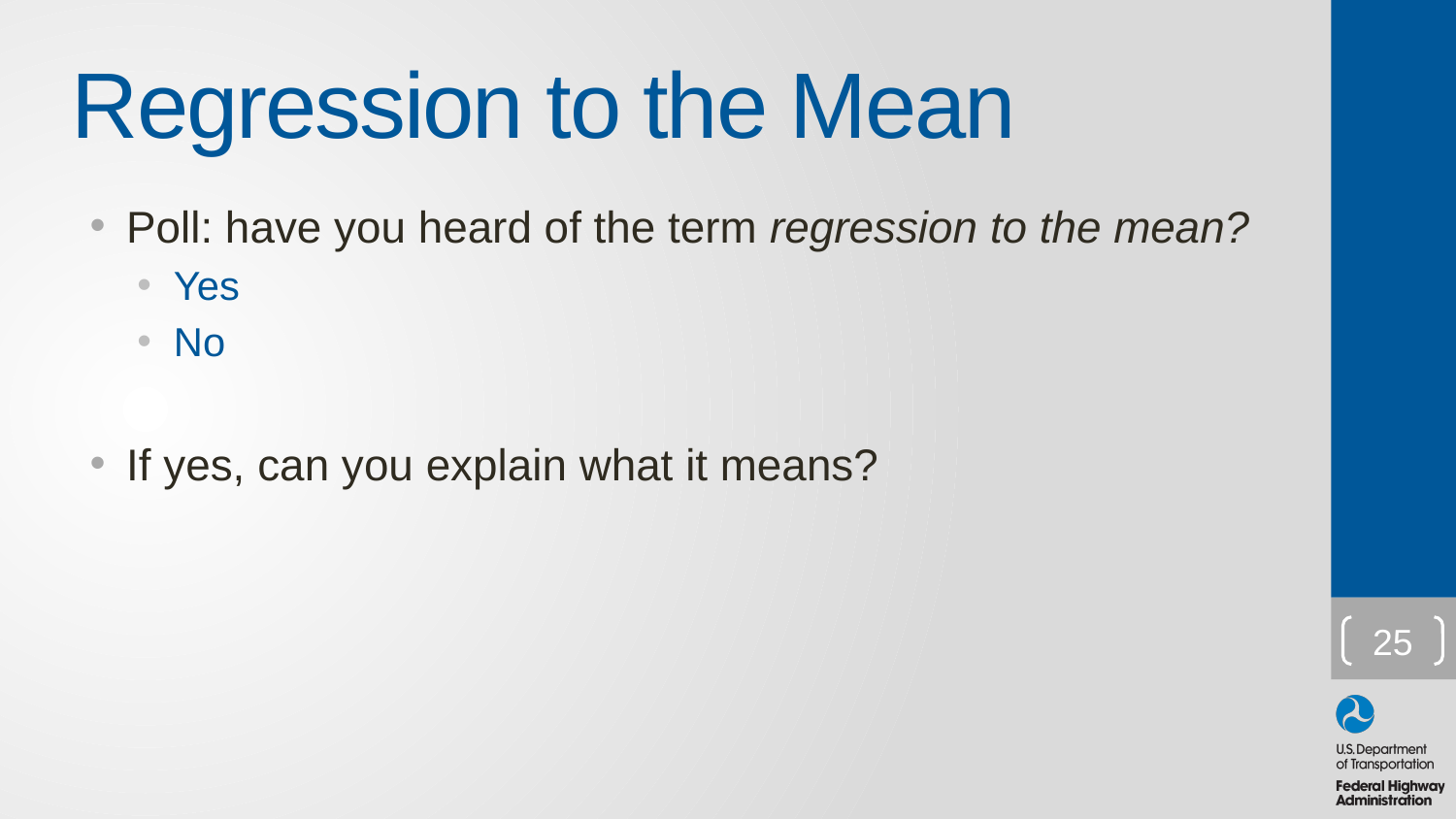

# Regression to the Mean
Poll: have you heard of the term regression to the mean?
Yes
No

If yes, can you explain what it means?
25